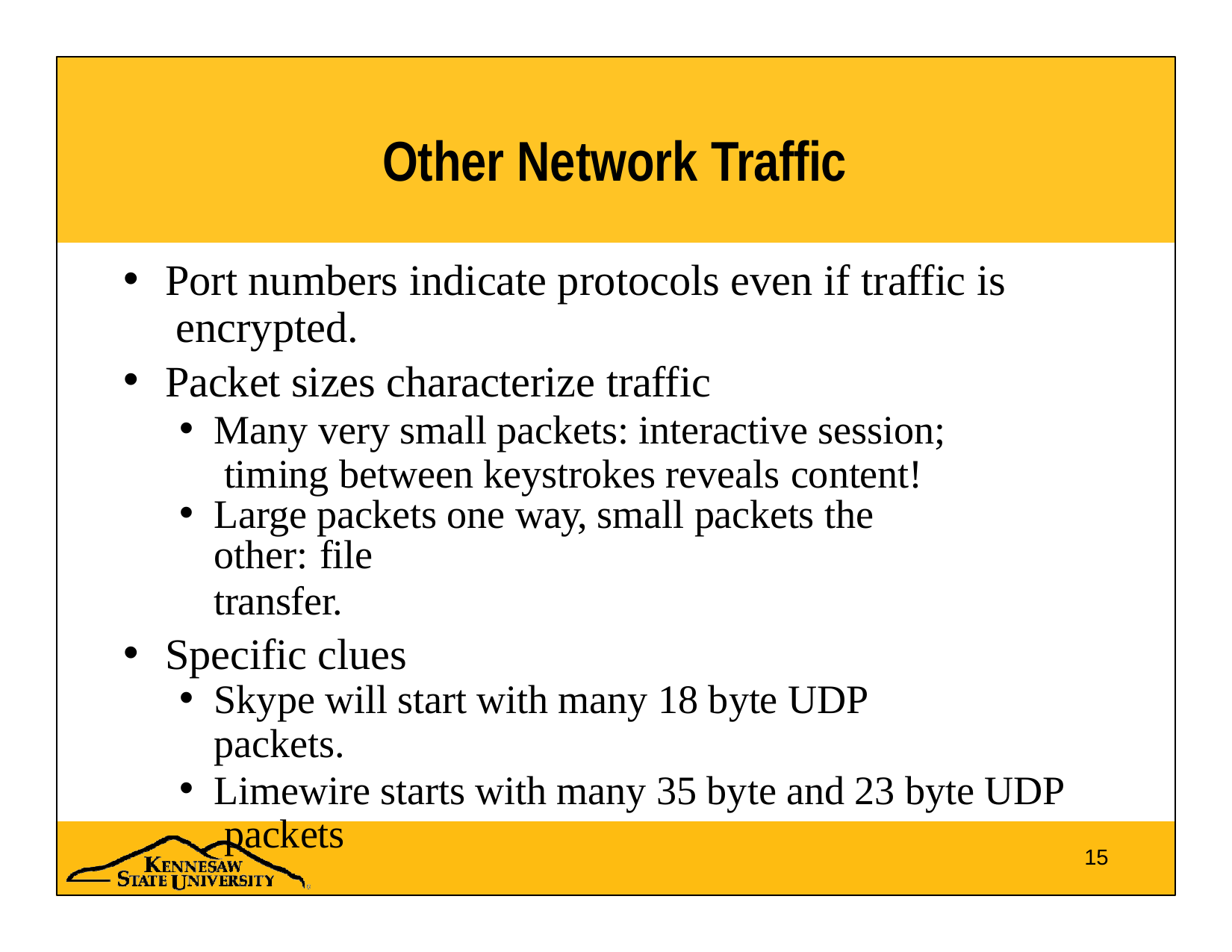

# Other Network Traffic
Port numbers indicate protocols even if traffic is  encrypted.
Packet sizes characterize traffic
Many very small packets: interactive session;  timing between keystrokes reveals content!
Large packets one way, small packets the other: file
transfer.
Specific clues
Skype will start with many 18 byte UDP packets.
Limewire starts with many 35 byte and 23 byte UDP  packets

15